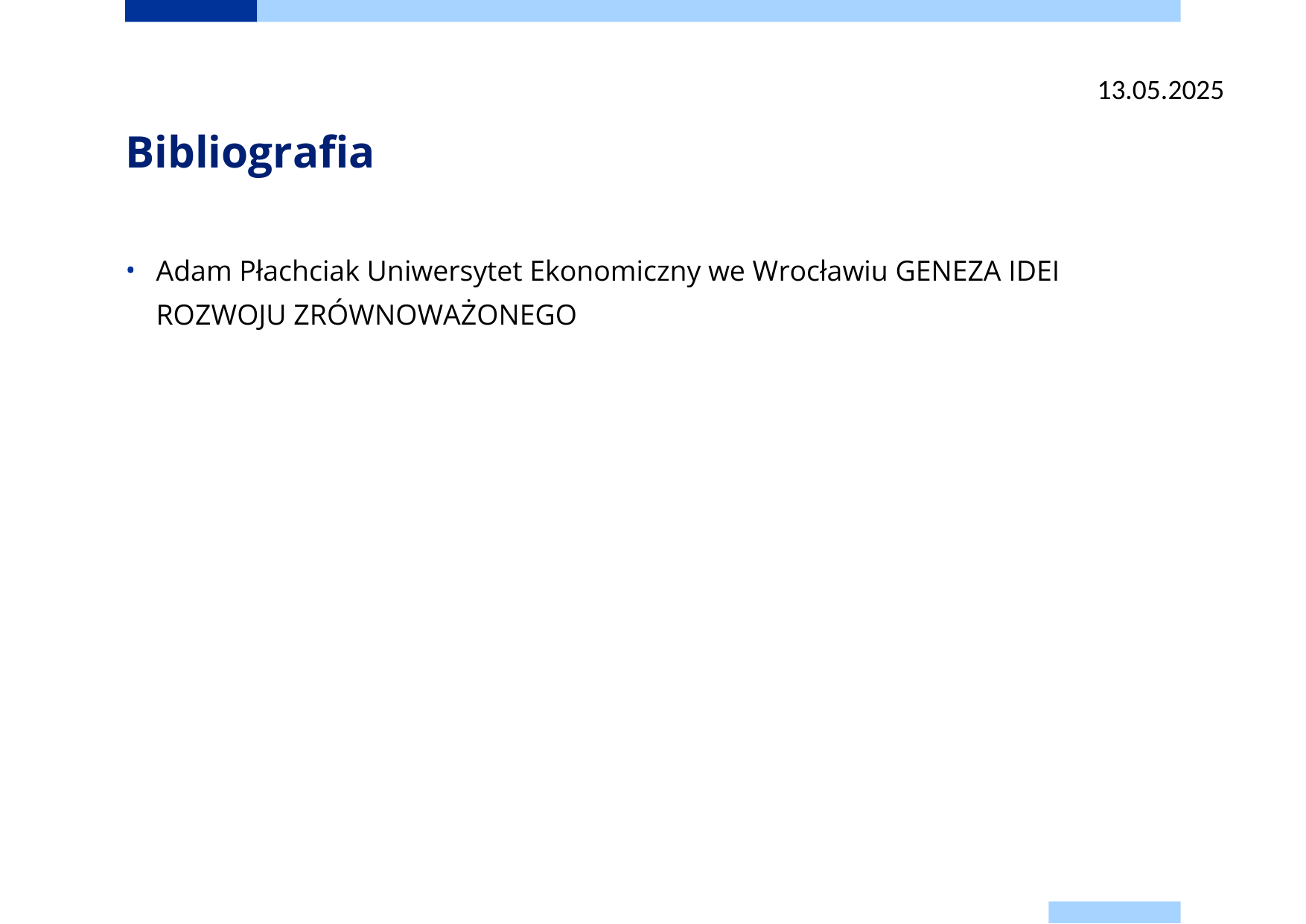

13.05.2025
# Bibliografia
Adam Płachciak Uniwersytet Ekonomiczny we Wrocławiu GENEZA IDEI ROZWOJU ZRÓWNOWAŻONEGO